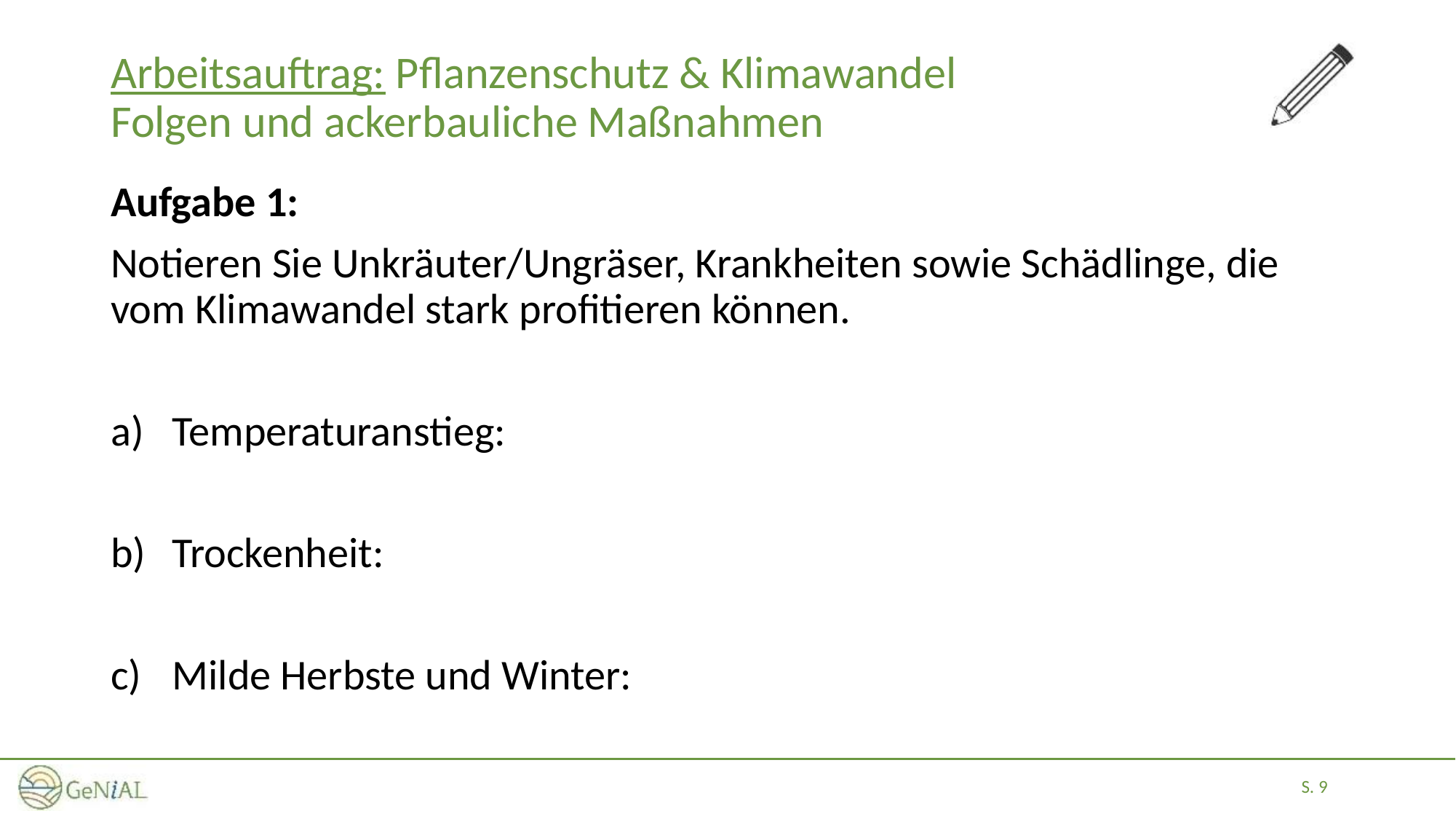

# Arbeitsauftrag: Pflanzenschutz & Klimawandel Folgen und ackerbauliche Maßnahmen
Aufgabe 1:
Notieren Sie Unkräuter/Ungräser, Krankheiten sowie Schädlinge, die vom Klimawandel stark profitieren können.

Temperaturanstieg:

Trockenheit:

Milde Herbste und Winter: